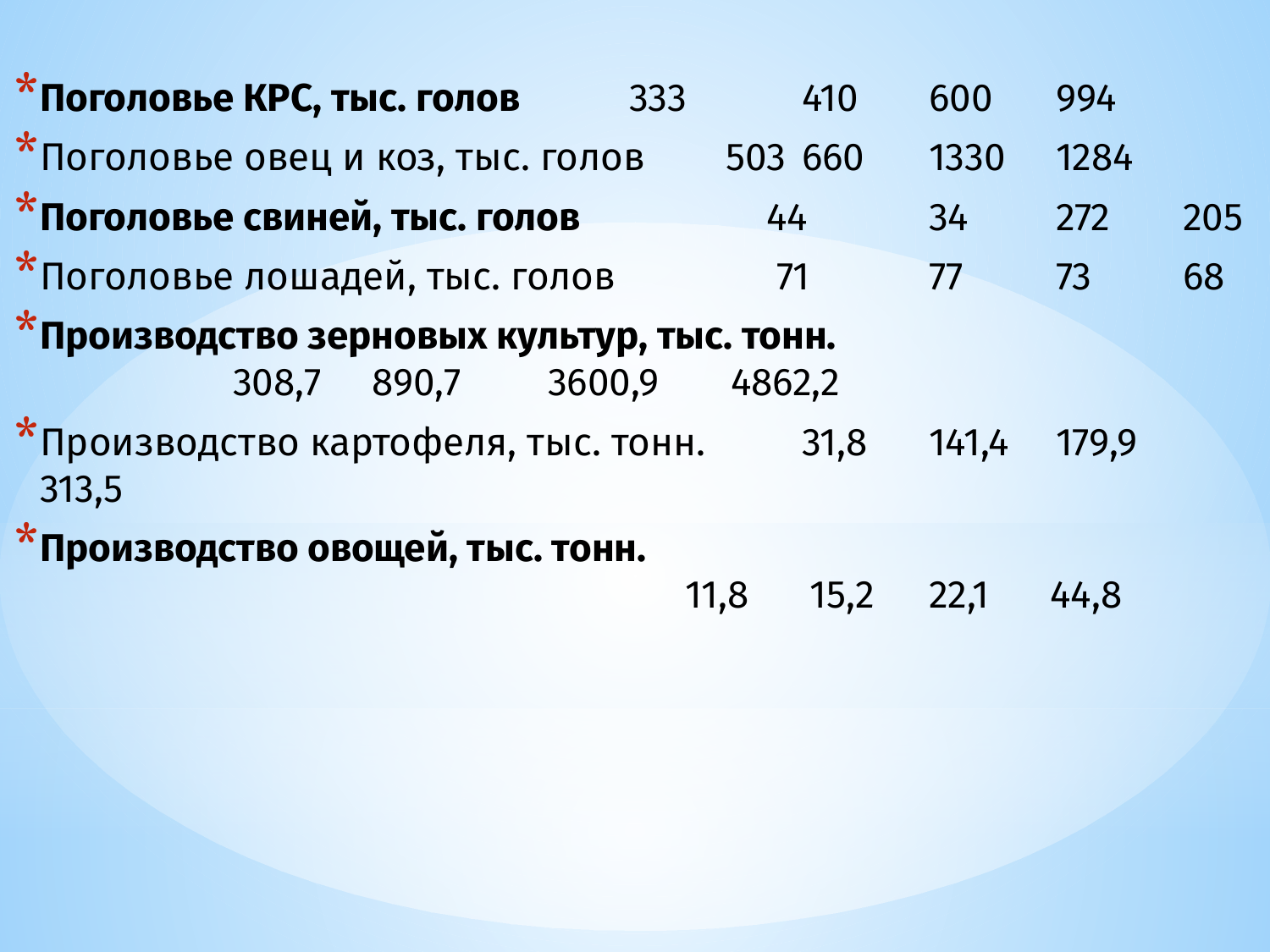

Поголовье КРС, тыс. голов	        333	410	600	994
Поголовье овец и коз, тыс. голов        503	660	1330	1284
Поголовье свиней, тыс. голов	         44	34	272	205
Поголовье лошадей, тыс. голов	          71	77	73	68
Производство зерновых культур, тыс. тонн. 	                                                   308,7     890,7      	3600,9       4862,2
Производство картофеля, тыс. тонн.	31,8	141,4	179,9	313,5
Производство овощей, тыс. тонн.                                                             	                                                   11,8      15,2     	22,1      44,8